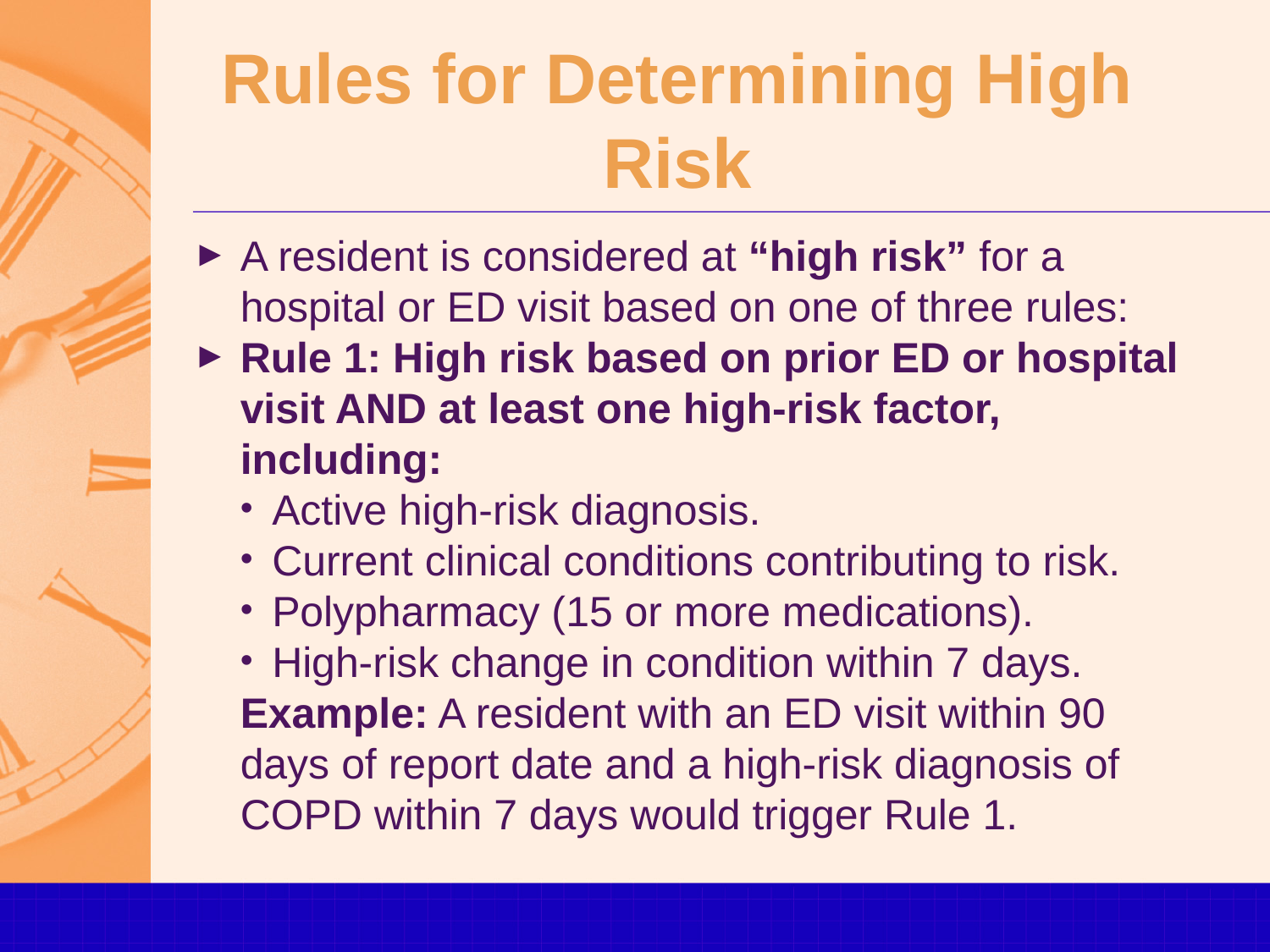

# Rules for Determining High Risk
A resident is considered at “high risk” for a hospital or ED visit based on one of three rules:
Rule 1: High risk based on prior ED or hospital visit AND at least one high-risk factor, including:
Active high-risk diagnosis.
Current clinical conditions contributing to risk.
Polypharmacy (15 or more medications).
High-risk change in condition within 7 days.
Example: A resident with an ED visit within 90 days of report date and a high-risk diagnosis of COPD within 7 days would trigger Rule 1.